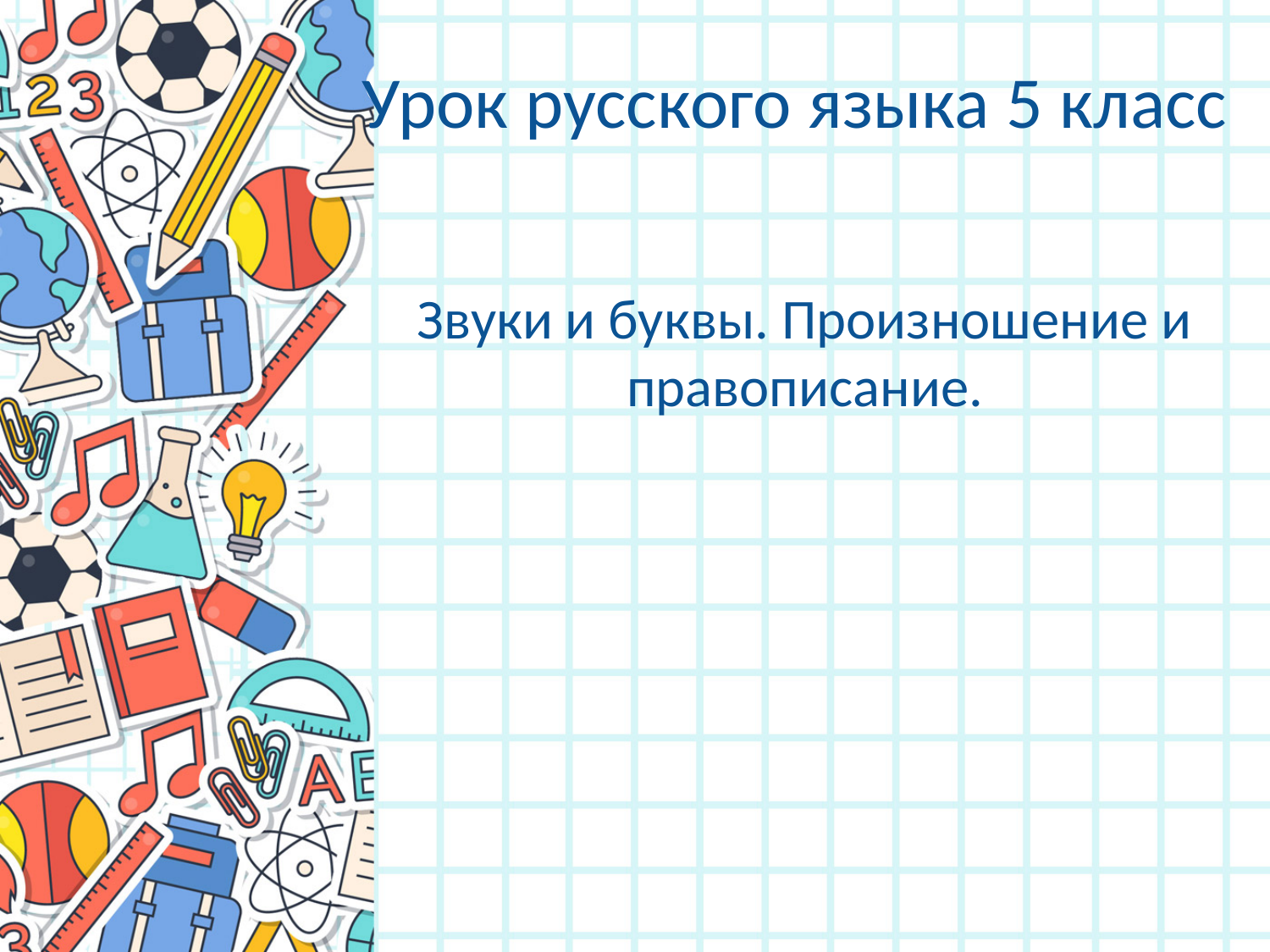

# Урок русского языка 5 класс
Звуки и буквы. Произношение и правописание.